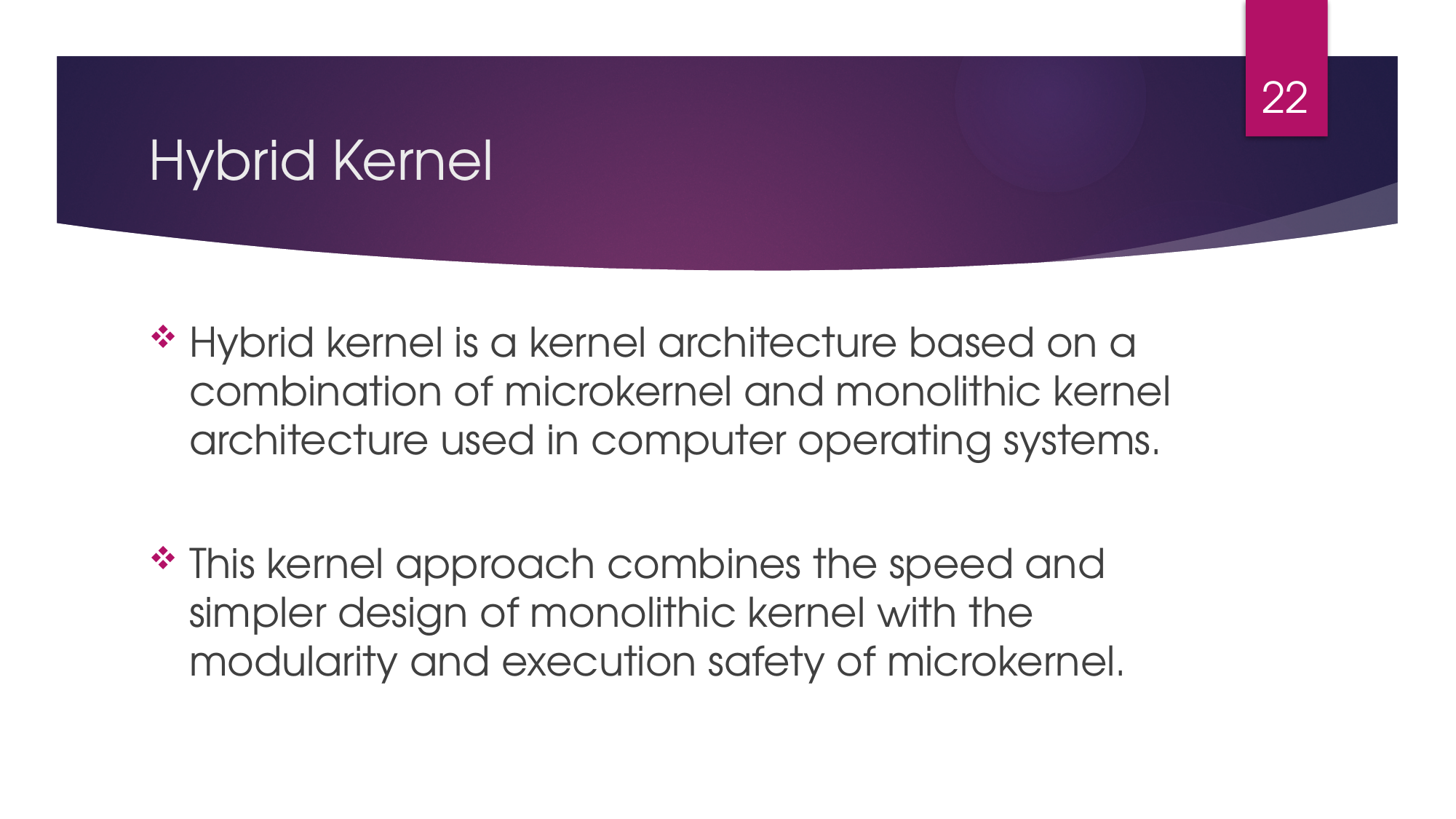

22
# Hybrid Kernel
Hybrid kernel is a kernel architecture based on a combination of microkernel and monolithic kernel architecture used in computer operating systems.

This kernel approach combines the speed and simpler design of monolithic kernel with the modularity and execution safety of microkernel.